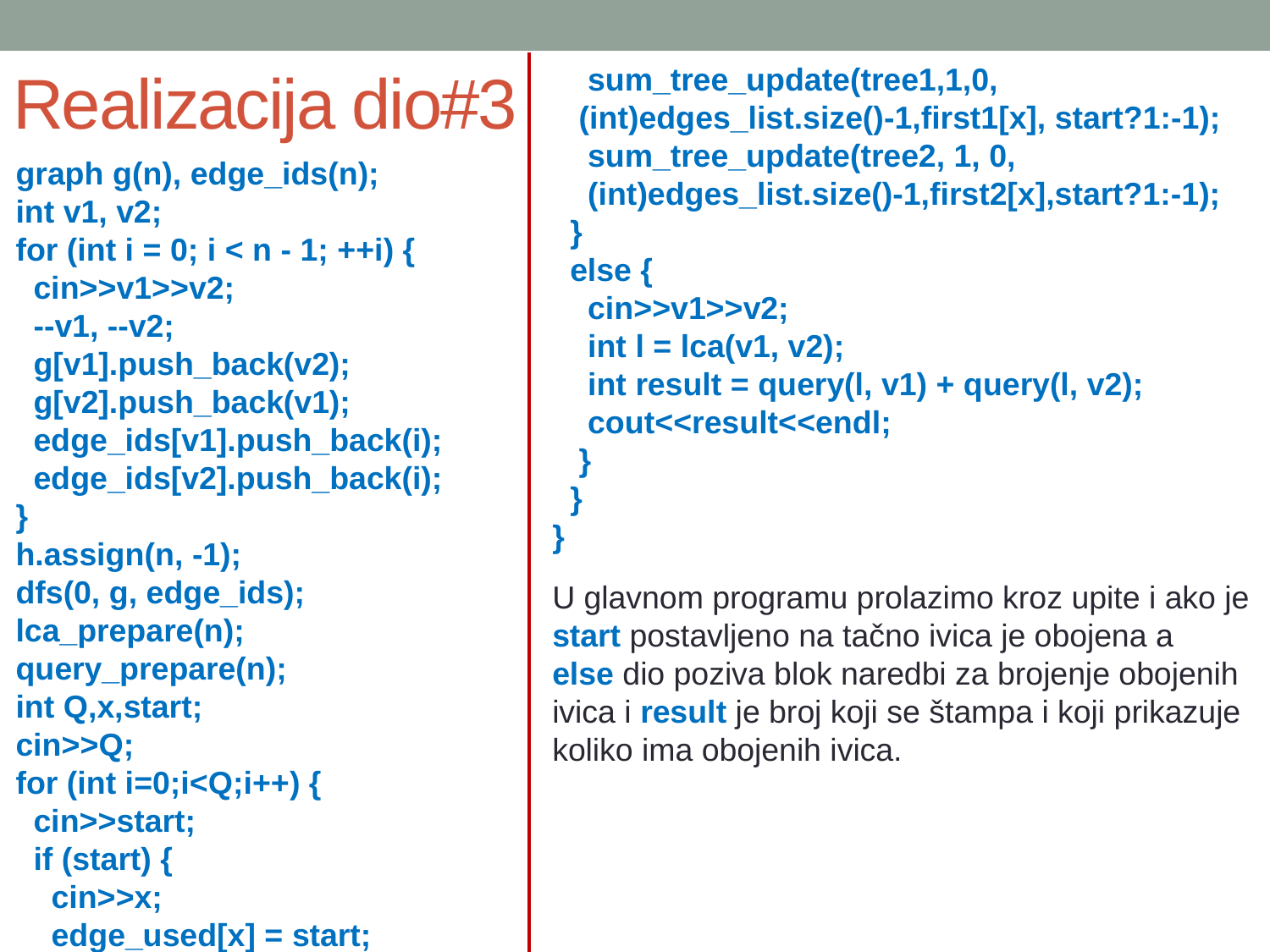

# Realizacija dio#3
    sum_tree_update(tree1,1,0,
   (int)edges_list.size()-1,first1[x], start?1:-1);
    sum_tree_update(tree2, 1, 0,
    (int)edges_list.size()-1,first2[x],start?1:-1);
  }
  else {
    cin>>v1>>v2;
    int l = lca(v1, v2);
    int result = query(l, v1) + query(l, v2);
    cout<<result<<endl;
   }
  }
}
graph g(n), edge_ids(n);
int v1, v2;
for (int i = 0; i < n - 1; ++i) {
  cin>>v1>>v2;
  --v1, --v2;
  g[v1].push_back(v2);
  g[v2].push_back(v1);
  edge_ids[v1].push_back(i);
  edge_ids[v2].push_back(i);
}
h.assign(n, -1);
dfs(0, g, edge_ids);
lca_prepare(n);
query_prepare(n);
int Q,x,start;
cin>>Q;
for (int i=0;i<Q;i++) {
  cin>>start;
  if (start) {
    cin>>x;
    edge_used[x] = start;
U glavnom programu prolazimo kroz upite i ako je start postavljeno na tačno ivica je obojena a
else dio poziva blok naredbi za brojenje obojenih ivica i result je broj koji se štampa i koji prikazuje koliko ima obojenih ivica.